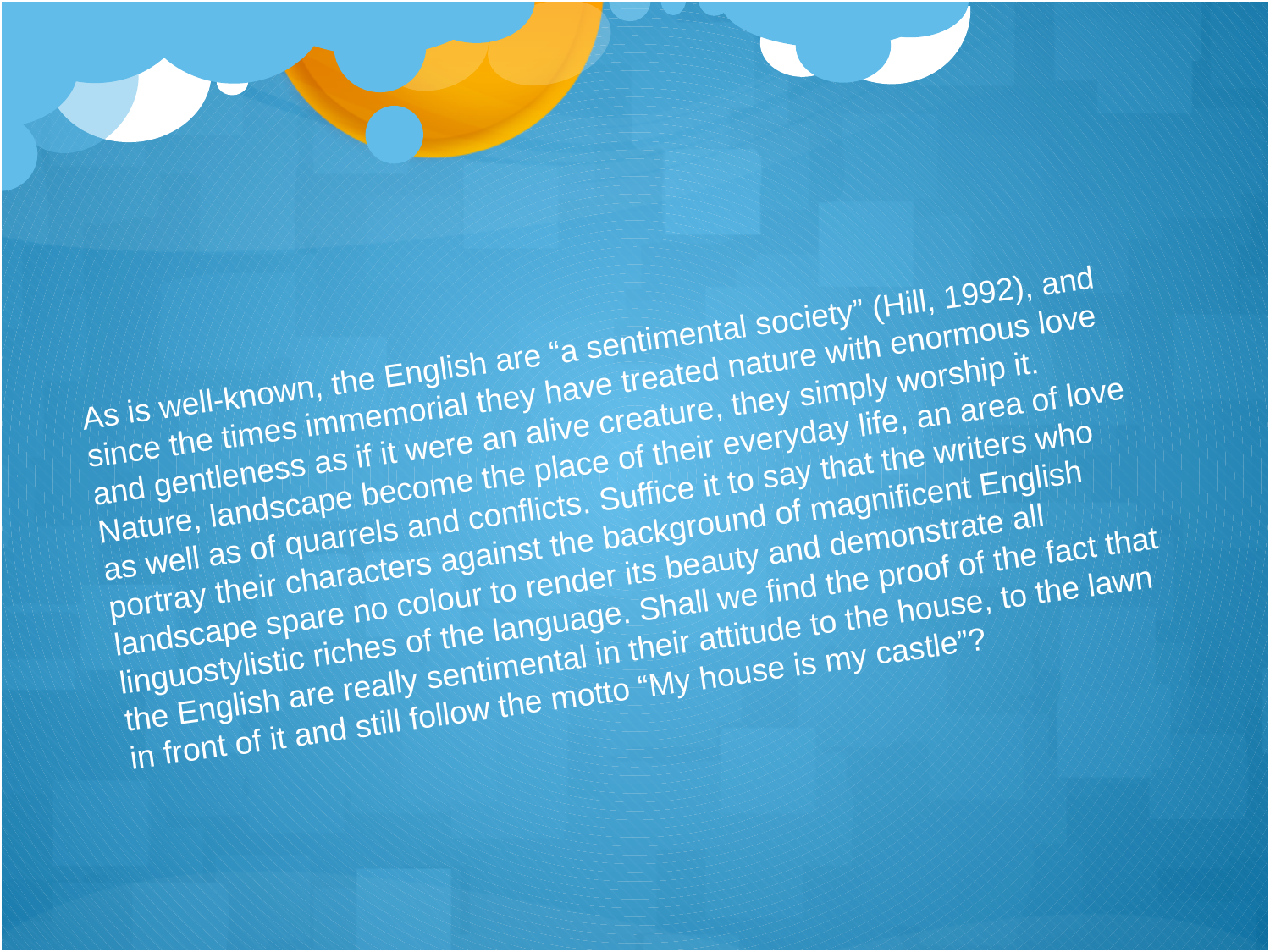

As is well-known, the English are “a sentimental society” (Hill, 1992), and since the times immemorial they have treated nature with enormous love and gentleness as if it were an alive creature, they simply worship it. Nature, landscape become the place of their everyday life, an area of love as well as of quarrels and conflicts. Suffice it to say that the writers who portray their characters against the background of magnificent English landscape spare no colour to render its beauty and demonstrate all linguostylistic riches of the language. Shall we find the proof of the fact that the English are really sentimental in their attitude to the house, to the lawn in front of it and still follow the motto “My house is my castle”?